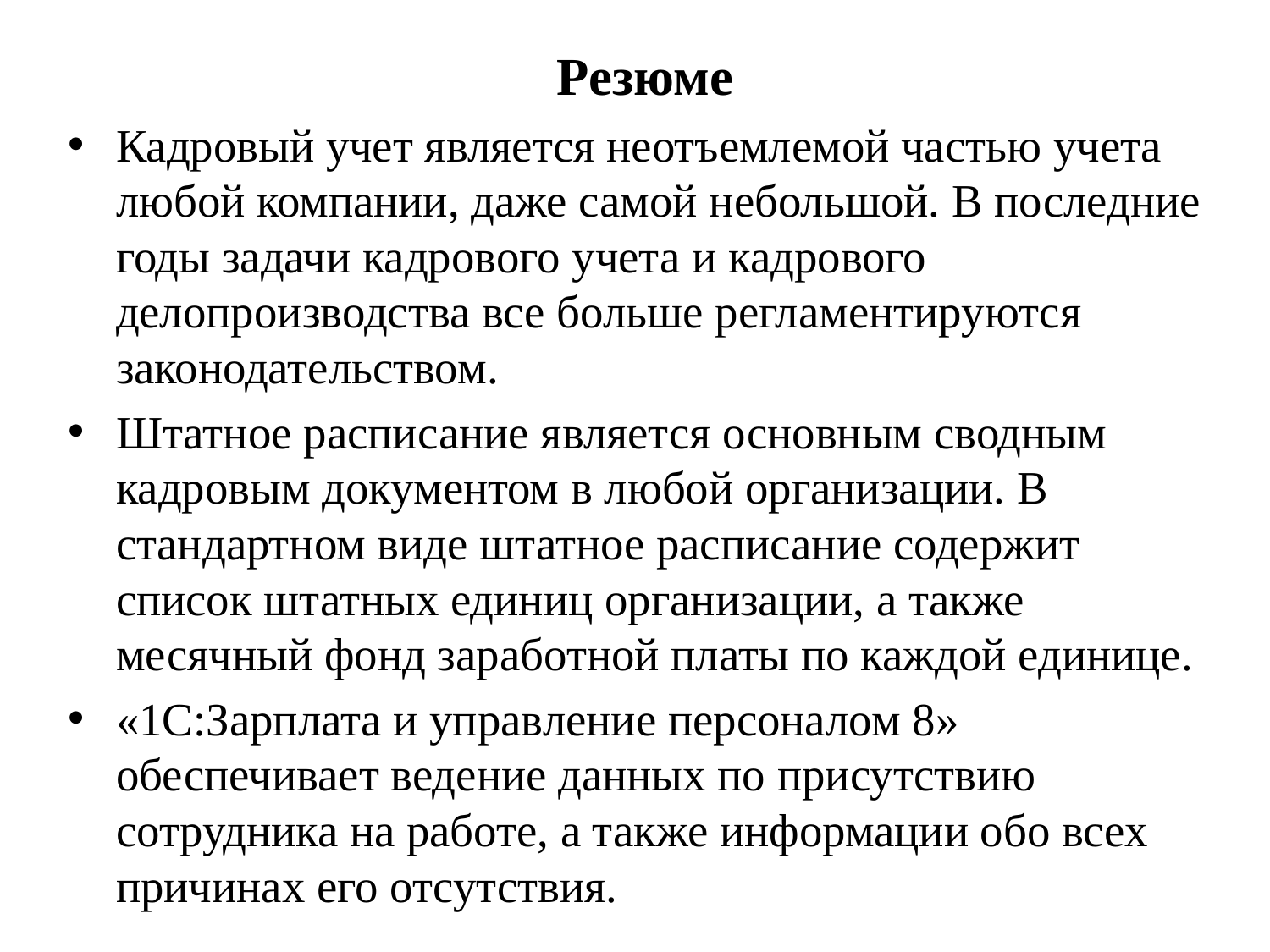

Резюме
Кадровый учет является неотъемлемой частью учета любой компании, даже самой небольшой. В последние годы задачи кадрового учета и кадрового делопроизводства все больше регламентируются законодательством.
Штатное расписание является основным сводным кадровым документом в любой организации. В стандартном виде штатное расписание содержит список штатных единиц организации, а также месячный фонд заработной платы по каждой единице.
«1С:Зарплата и управление персоналом 8» обеспечивает ведение данных по присутствию сотрудника на работе, а также информации обо всех причинах его отсутствия.